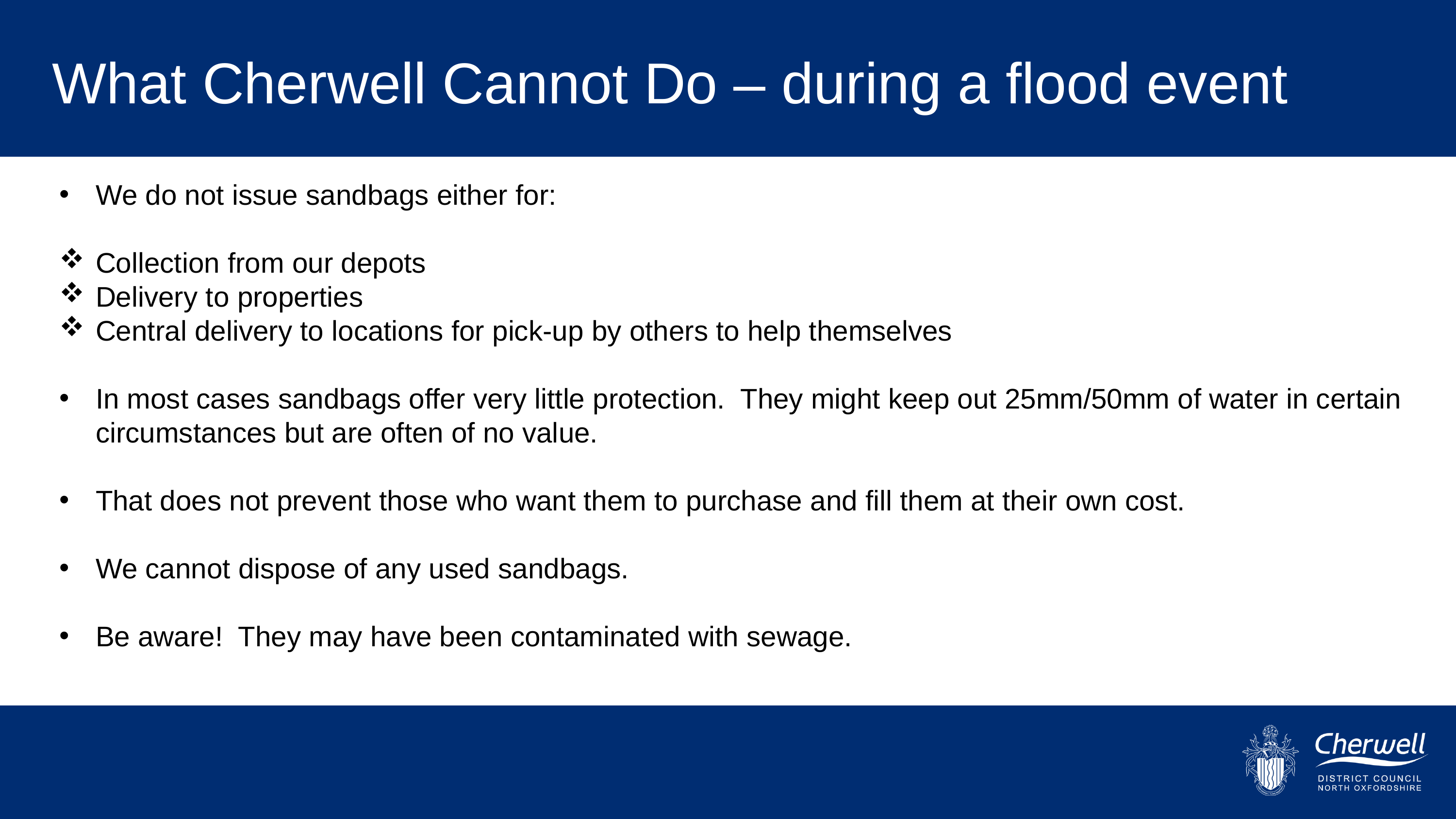

What Cherwell Cannot Do – during a flood event
We do not issue sandbags either for:

Collection from our depots
Delivery to properties
Central delivery to locations for pick-up by others to help themselves

In most cases sandbags offer very little protection.  They might keep out 25mm/50mm of water in certain circumstances but are often of no value.

That does not prevent those who want them to purchase and fill them at their own cost.

We cannot dispose of any used sandbags.

Be aware!  They may have been contaminated with sewage.